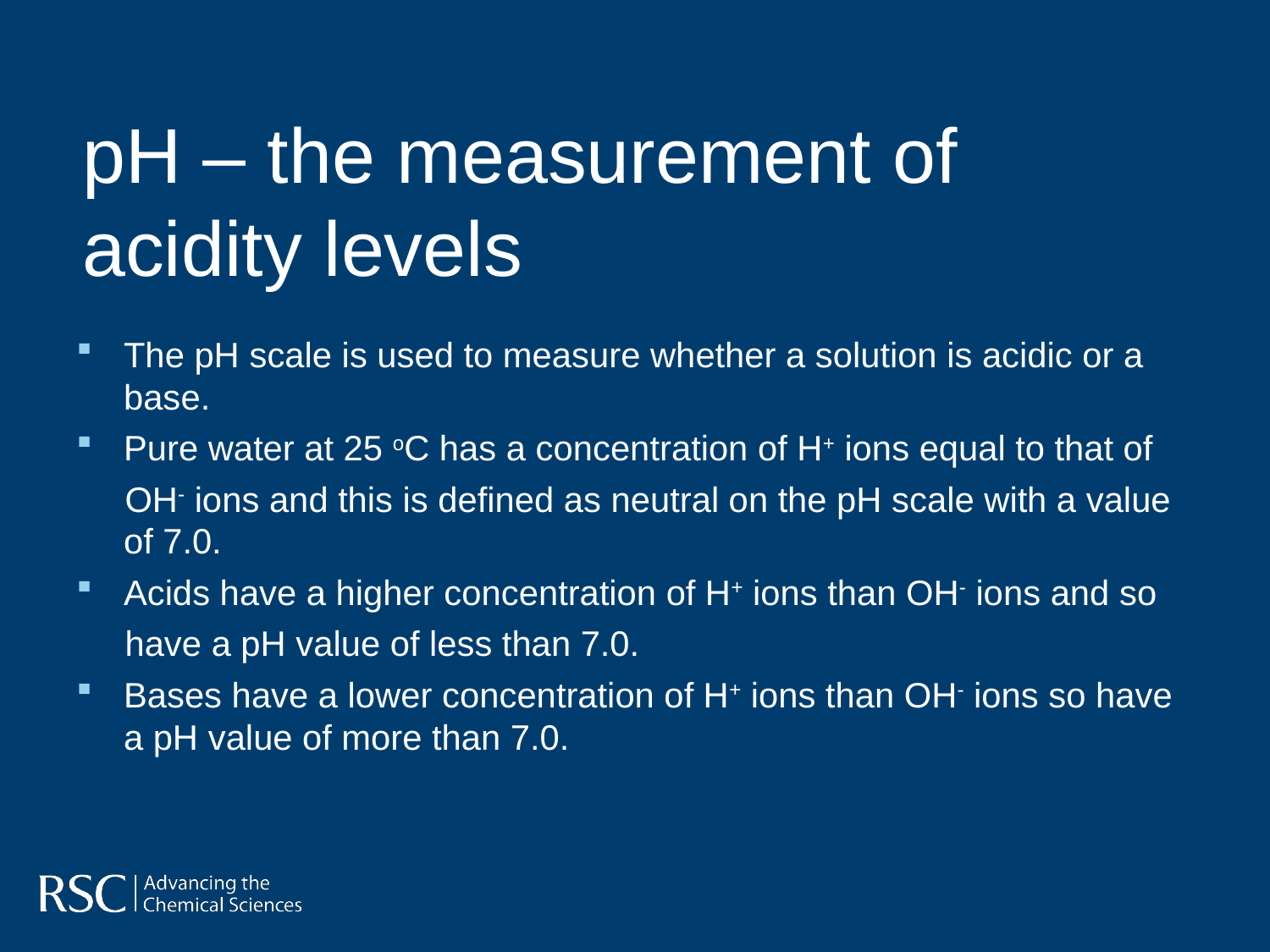

pH – the measurement of
acidity levels

The pH scale is used to measure whether a solution is acidic or a base.
Pure water at 25 oC has a concentration of H+ ions equal to that of
     OH- ions and this is defined as neutral on the pH scale with a value of 7.0.
Acids have a higher concentration of H+ ions than OH- ions and so
     have a pH value of less than 7.0.
Bases have a lower concentration of H+ ions than OH- ions so have a pH value of more than 7.0.